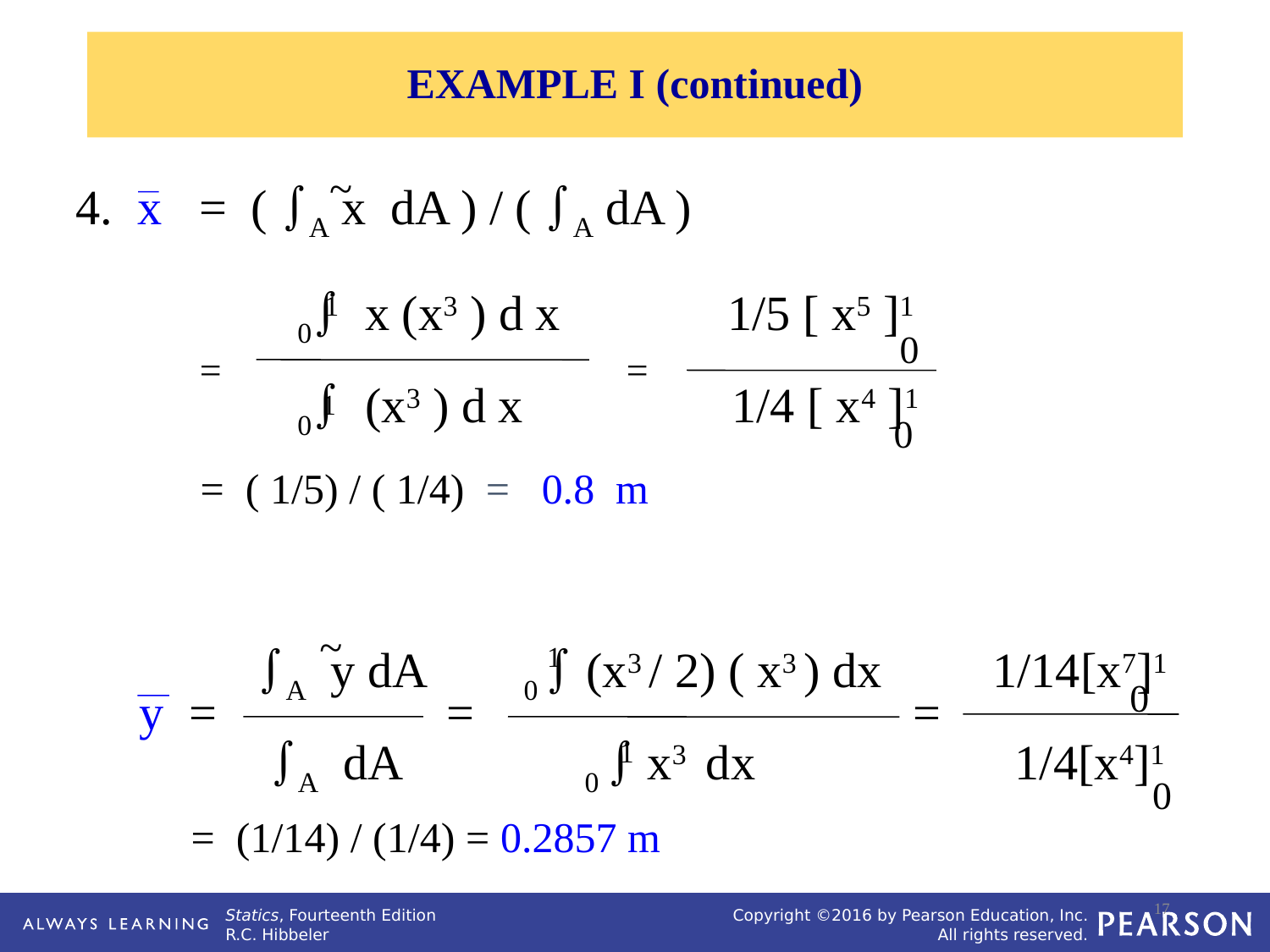

EXAMPLE I (continued)
~
	4.  x   =  ( ∫A x  dA ) / ( ∫A dA )

	 0∫  x (x3 ) d x	     1/5 [ x5 ]1
	 0∫  (x3 ) d x                 1/4 [ x4 ]1
    =  ( 1/5) / ( 1/4)  =   0.8  m
1
0
=
=
1
0
~
1
       ∫A  y dA        0 ∫ (x3 / 2) ( x3 ) dx         1/14[x7]1
        ∫A  dA	             0 ∫ x3  dx	                 1/4[x4]1
0
y  =
=
=

1
=  (1/14) / (1/4) = 0.2857 m

0
17